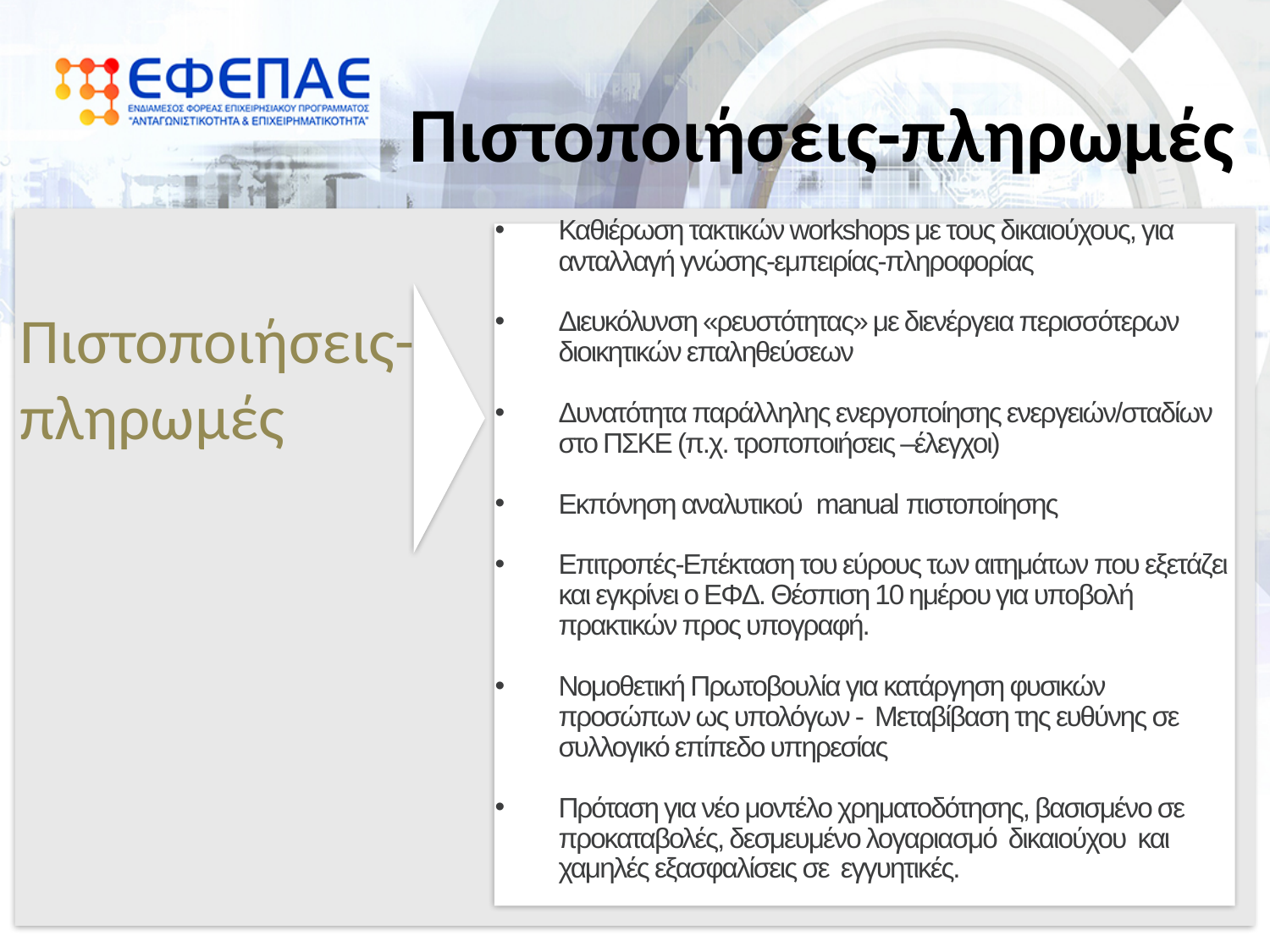

# Πιστοποιήσεις-πληρωμές

Καθιέρωση τακτικών workshops με τους δικαιούχους, για ανταλλαγή γνώσης-εμπειρίας-πληροφορίας

Διευκόλυνση «ρευστότητας» με διενέργεια περισσότερων διοικητικών επαληθεύσεων

Δυνατότητα παράλληλης ενεργοποίησης ενεργειών/σταδίων στο ΠΣΚΕ (π.χ. τροποποιήσεις –έλεγχοι)

Εκπόνηση αναλυτικού  manual πιστοποίησης

Επιτροπές-Επέκταση του εύρους των αιτημάτων που εξετάζει και εγκρίνει ο ΕΦΔ. Θέσπιση 10 ημέρου για υποβολή πρακτικών προς υπογραφή.

Νομοθετική Πρωτοβουλία για κατάργηση φυσικών προσώπων ως υπολόγων -  Μεταβίβαση της ευθύνης σε συλλογικό επίπεδο υπηρεσίας

Πρόταση για νέο μοντέλο χρηματοδότησης, βασισμένο σε προκαταβολές, δεσμευμένο λογαριασμό  δικαιούχου  και χαμηλές εξασφαλίσεις σε  εγγυητικές.

Πιστοποιήσεις-πληρωμές